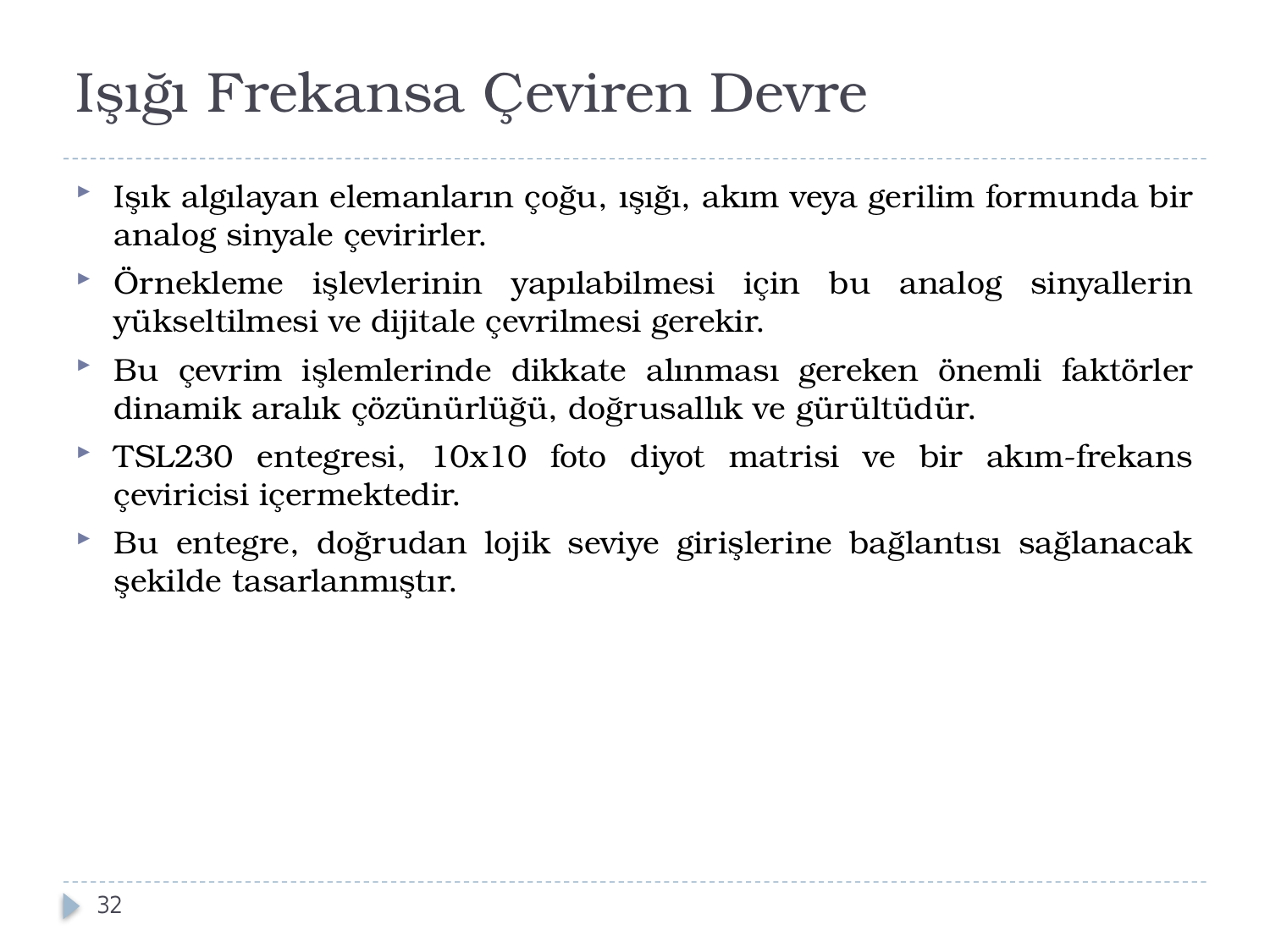

# Işığı Frekansa Çeviren Devre
Işık algılayan elemanların çoğu, ışığı, akım veya gerilim formunda bir analog sinyale çevirirler.
Örnekleme işlevlerinin yapılabilmesi için bu analog sinyallerin yükseltilmesi ve dijitale çevrilmesi gerekir.
Bu çevrim işlemlerinde dikkate alınması gereken önemli faktörler dinamik aralık çözünürlüğü, doğrusallık ve gürültüdür.
TSL230 entegresi, 10x10 foto diyot matrisi ve bir akım-frekans çeviricisi içermektedir.
Bu entegre, doğrudan lojik seviye girişlerine bağlantısı sağlanacak şekilde tasarlanmıştır.

32